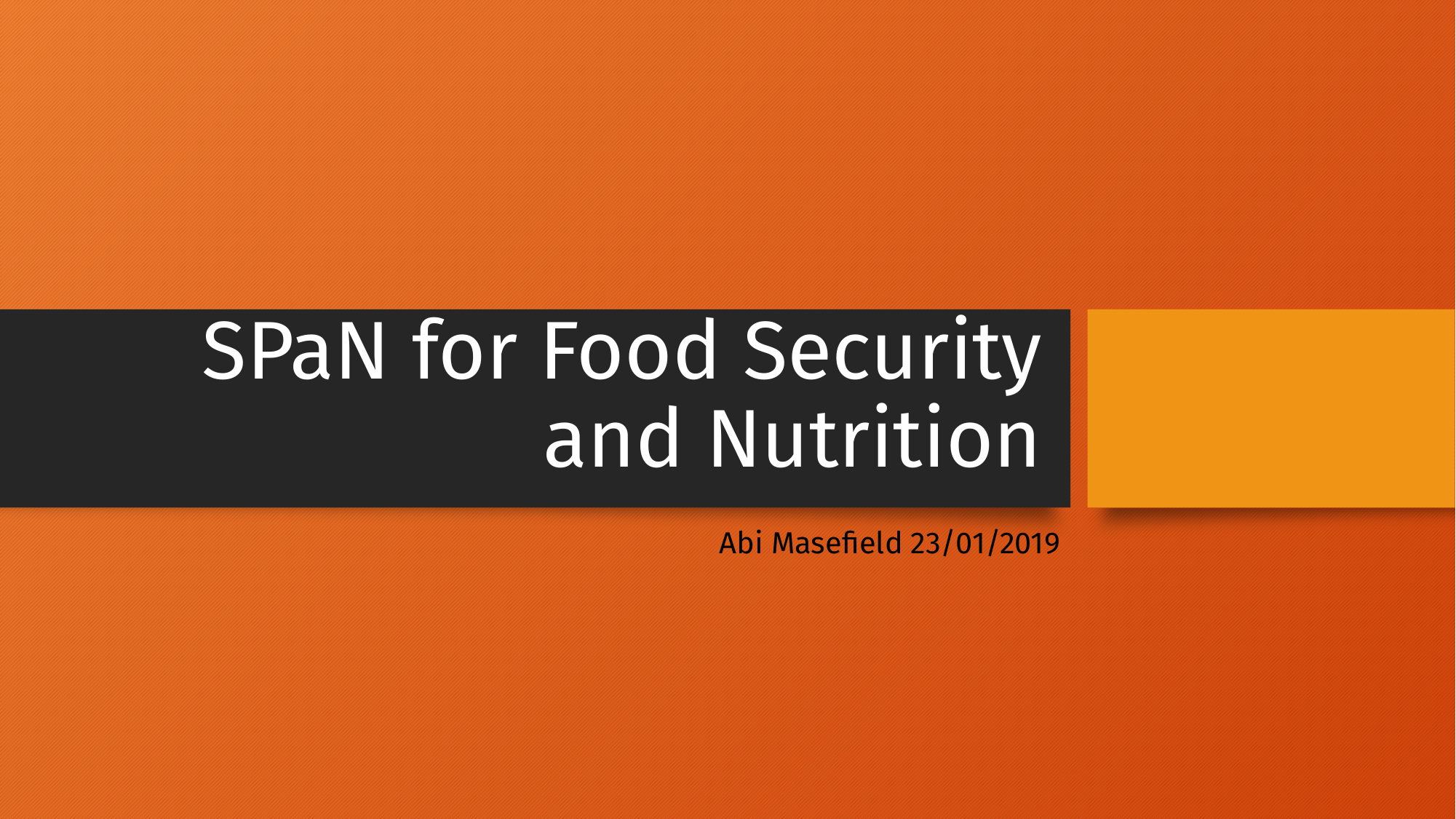

# SPaN for Food Security and Nutrition
Abi Masefield 23/01/2019